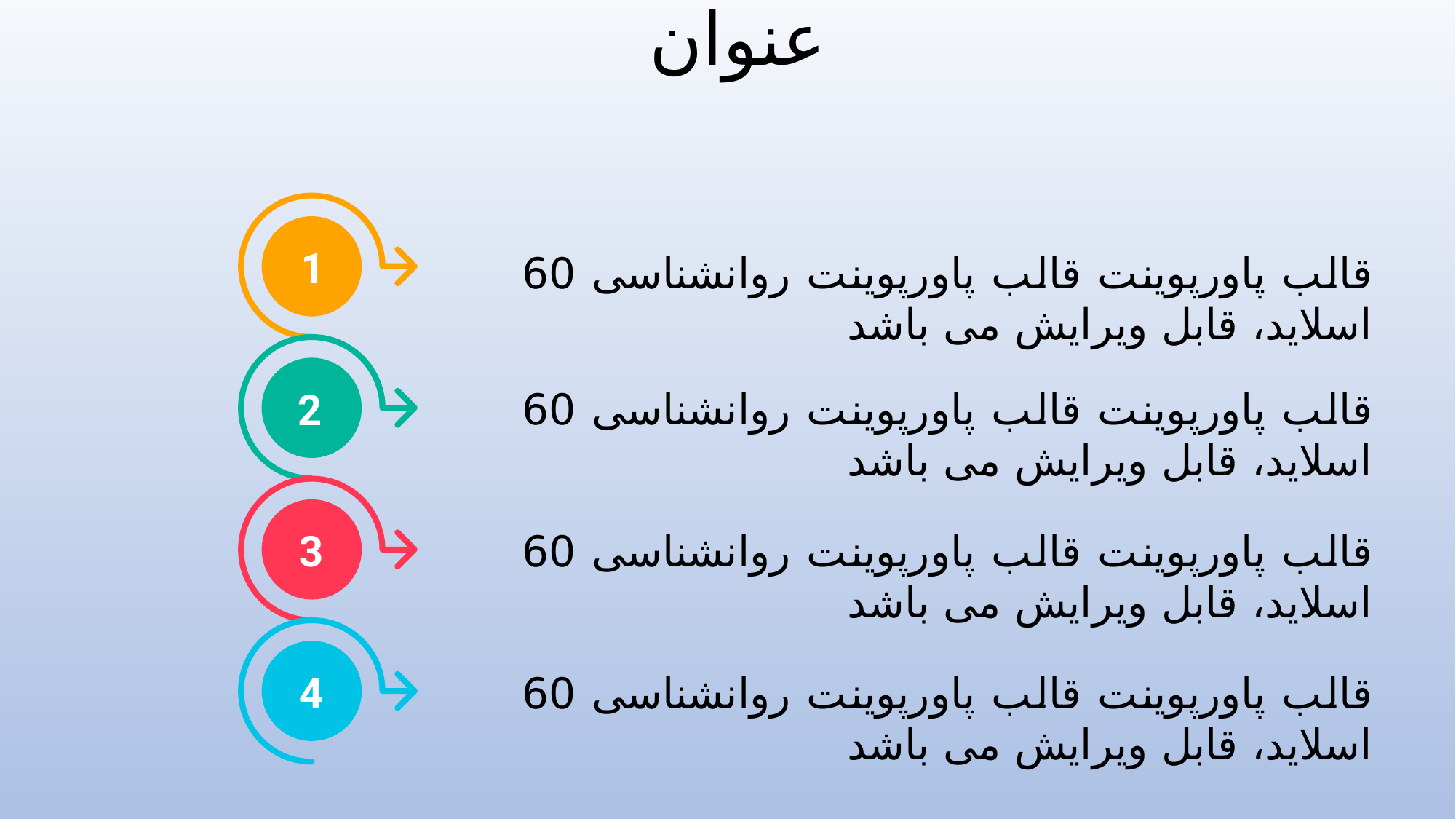

عنوان

1
قالب پاورپوينت قالب پاورپوینت روانشناسی 60 اسلاید، قابل ویرایش می باشد

قالب پاورپوينت قالب پاورپوینت روانشناسی 60 اسلاید، قابل ویرایش می باشد
2

قالب پاورپوينت قالب پاورپوینت روانشناسی 60 اسلاید، قابل ویرایش می باشد
3

قالب پاورپوينت قالب پاورپوینت روانشناسی 60 اسلاید، قابل ویرایش می باشد
4